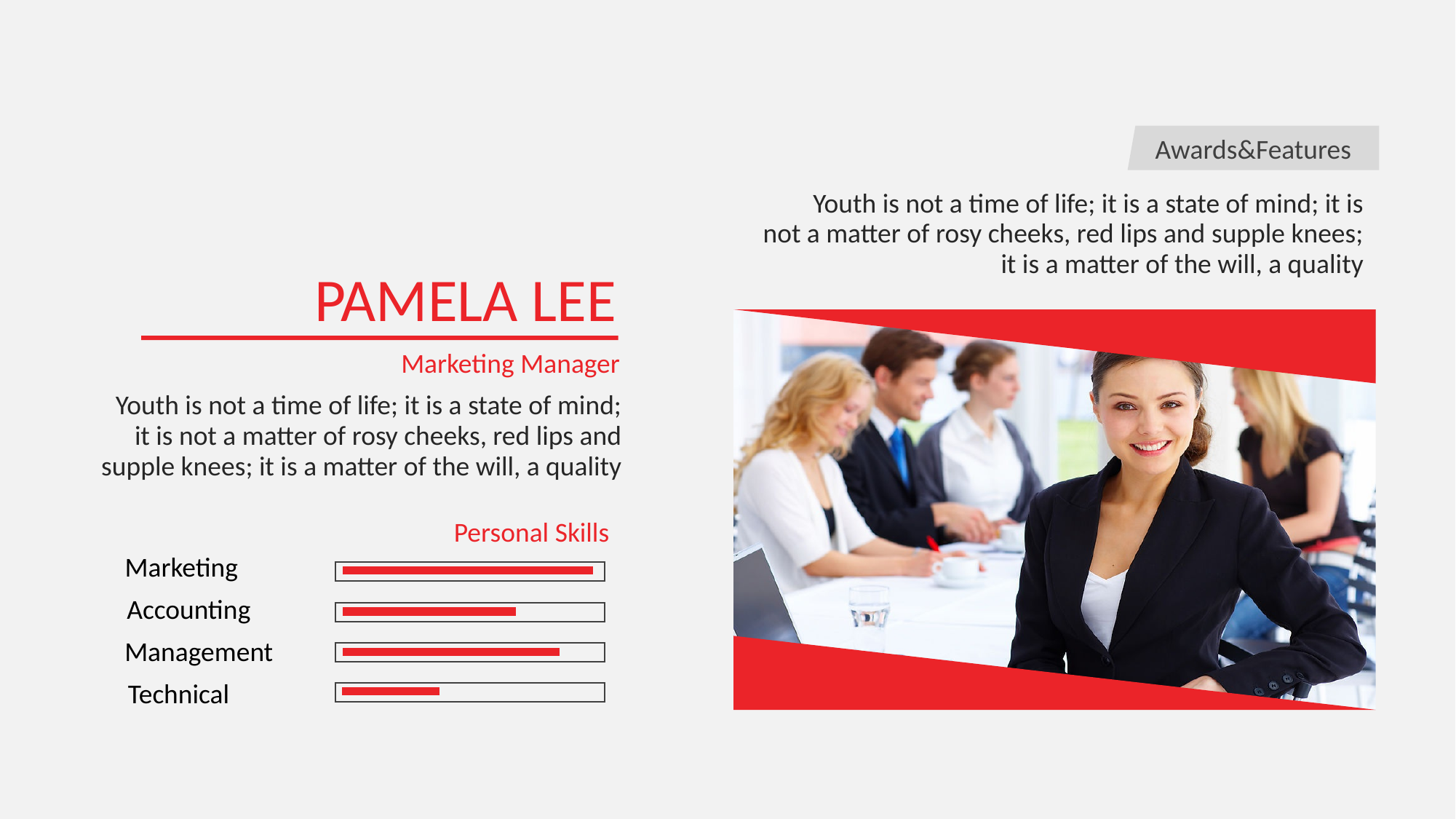

Awards&Features
      Youth is not a time of life; it is a state of mind; it is not a matter of rosy cheeks, red lips and supple knees; it is a matter of the will, a quality
PAMELA LEE

Marketing Manager
      Youth is not a time of life; it is a state of mind; it is not a matter of rosy cheeks, red lips and supple knees; it is a matter of the will, a quality
Personal Skills
Marketing

Accounting

Management

Technical